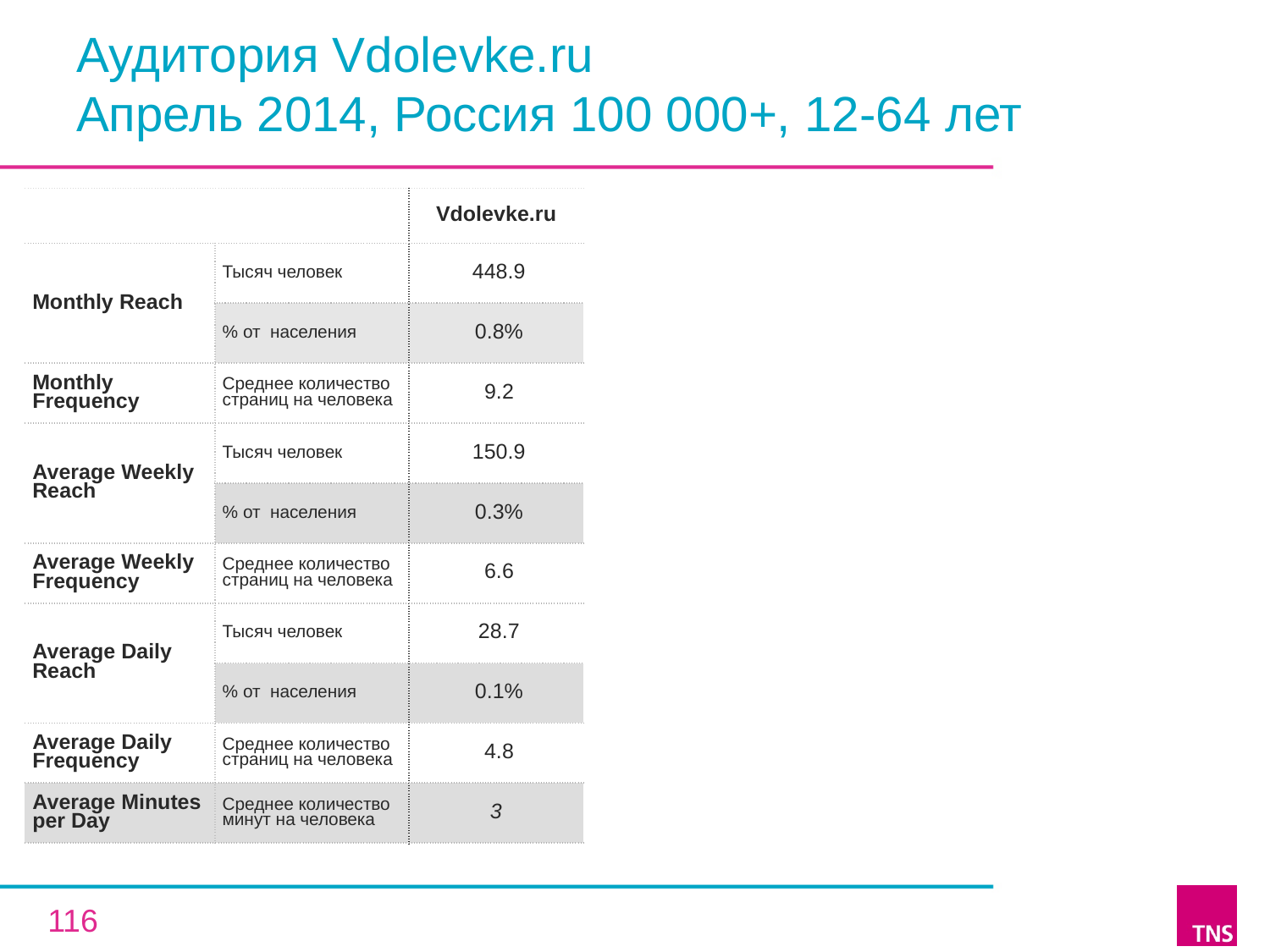

# Аудитория Vdolevke.ru Апрель 2014, Россия 100 000+, 12-64 лет
|  |  | Vdolevke.ru |
| --- | --- | --- |
| Monthly Reach | Тысяч человек | 448.9 |
|  | % от населения | 0.8% |
| Monthly Frequency | Среднее количество страниц на человека | 9.2 |
| Average Weekly Reach | Тысяч человек | 150.9 |
|  | % от населения | 0.3% |
| Average Weekly Frequency | Среднее количество страниц на человека | 6.6 |
| Average Daily Reach | Тысяч человек | 28.7 |
|  | % от населения | 0.1% |
| Average Daily Frequency | Среднее количество страниц на человека | 4.8 |
| Average Minutes per Day | Среднее количество минут на человека | 3 |

116